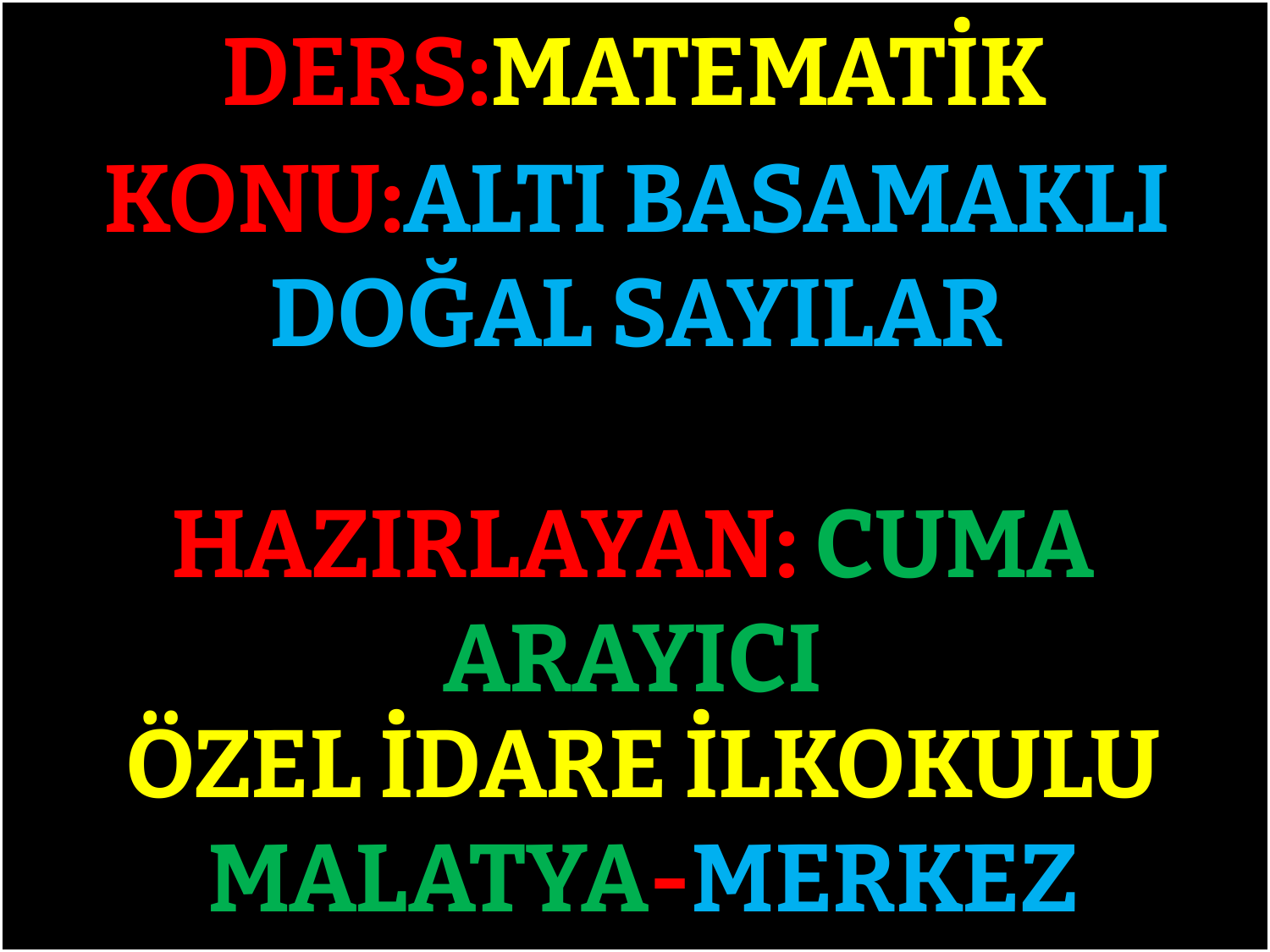

DERS:MATEMATİK
KONU:ALTI BASAMAKLI DOĞAL SAYILAR
#
HAZIRLAYAN: CUMA ARAYICI
ÖZEL İDARE İLKOKULU
MALATYA-MERKEZ